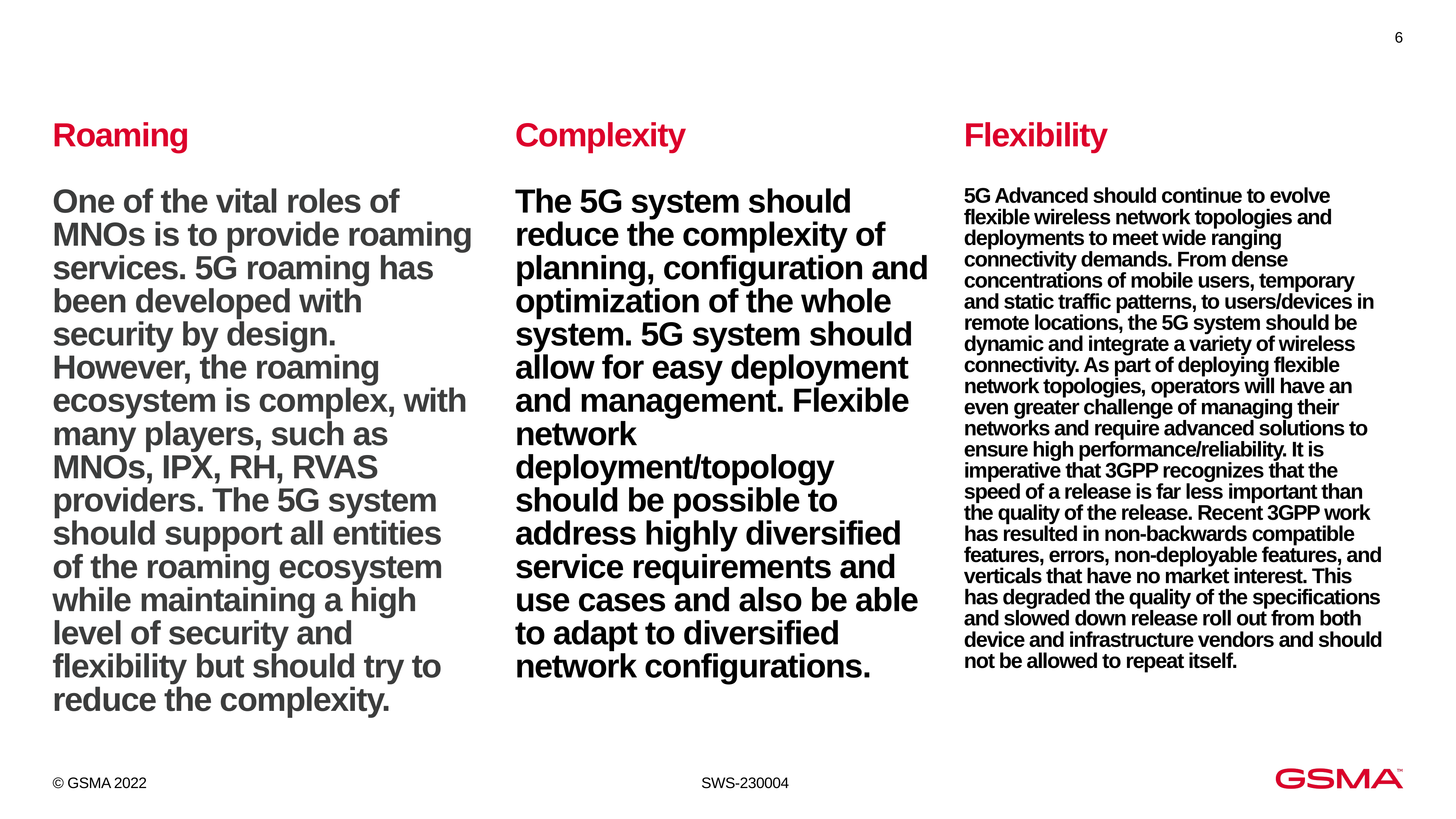

6
Roaming

One of the vital roles of MNOs is to provide roaming services. 5G roaming has been developed with security by design. However, the roaming ecosystem is complex, with many players, such as MNOs, IPX, RH, RVAS providers. The 5G system should support all entities of the roaming ecosystem while maintaining a high level of security and flexibility but should try to reduce the complexity.
Complexity

The 5G system should reduce the complexity of planning, configuration and optimization of the whole system. 5G system should allow for easy deployment and management. Flexible network deployment/topology should be possible to address highly diversified service requirements and use cases and also be able to adapt to diversified network configurations.
Flexibility

5G Advanced should continue to evolve flexible wireless network topologies and deployments to meet wide ranging connectivity demands. From dense concentrations of mobile users, temporary and static traffic patterns, to users/devices in remote locations, the 5G system should be dynamic and integrate a variety of wireless connectivity. As part of deploying flexible network topologies, operators will have an even greater challenge of managing their networks and require advanced solutions to ensure high performance/reliability. It is imperative that 3GPP recognizes that the speed of a release is far less important than the quality of the release. Recent 3GPP work has resulted in non-backwards compatible features, errors, non-deployable features, and verticals that have no market interest. This has degraded the quality of the specifications and slowed down release roll out from both device and infrastructure vendors and should not be allowed to repeat itself.
© GSMA 2022